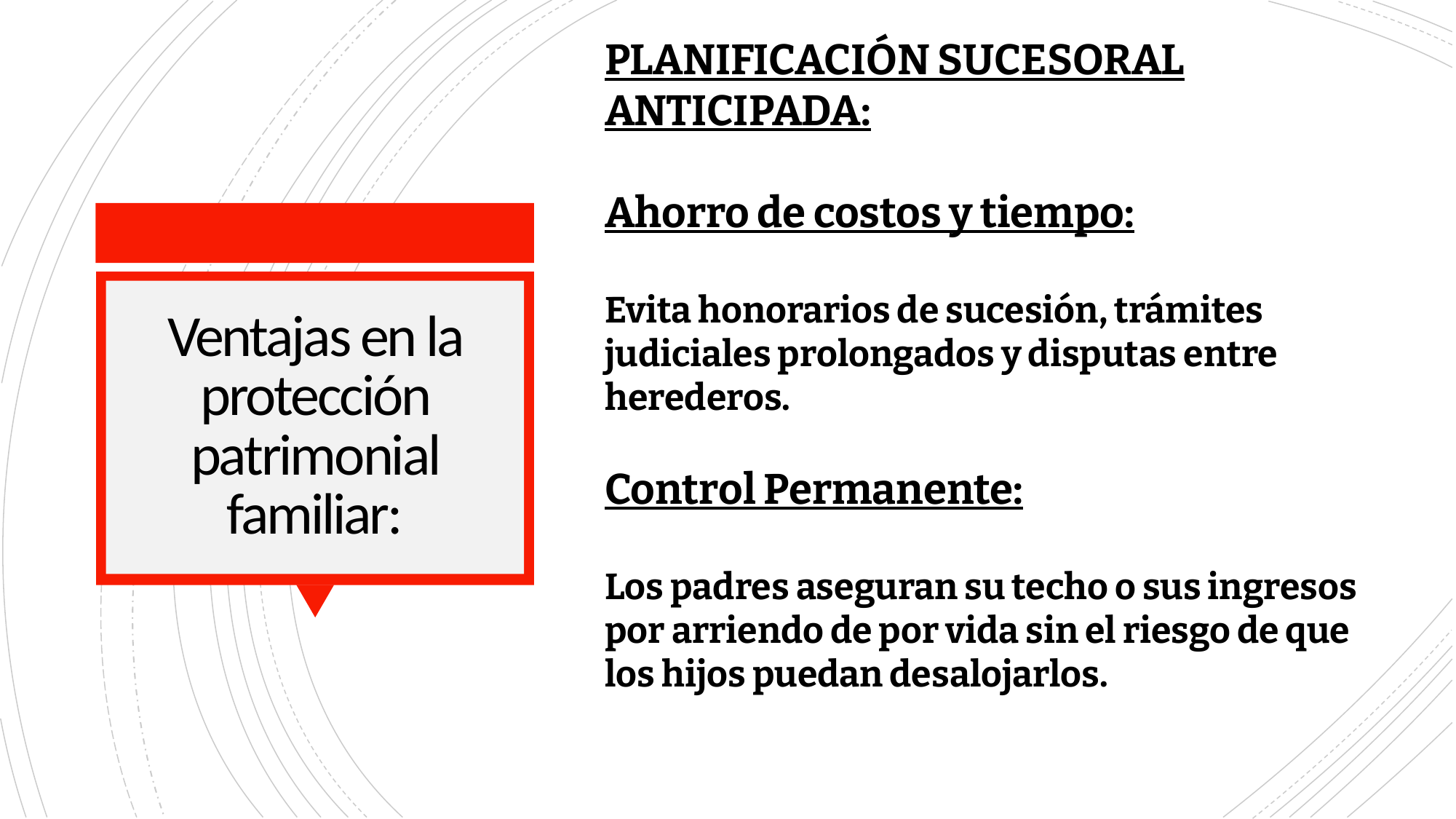

PLANIFICACIÓN SUCESORAL ANTICIPADA:

Ahorro de costos y tiempo:

Evita honorarios de sucesión, trámites judiciales prolongados y disputas entre herederos.

Control Permanente:

Los padres aseguran su techo o sus ingresos por arriendo de por vida sin el riesgo de que los hijos puedan desalojarlos.

# Ventajas en la protección patrimonial familiar: